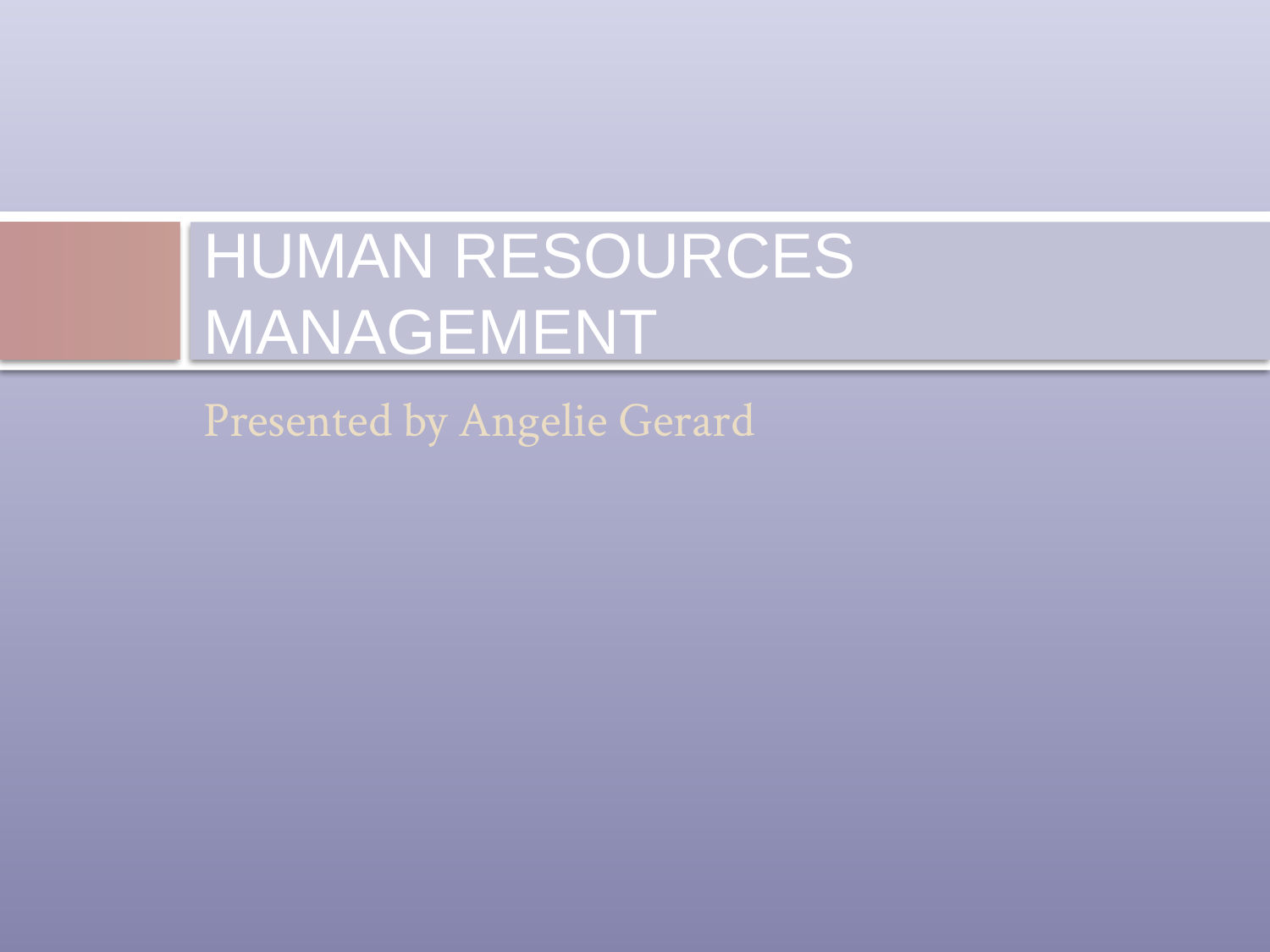

# Human Resources Management
Presented by Angelie Gerard